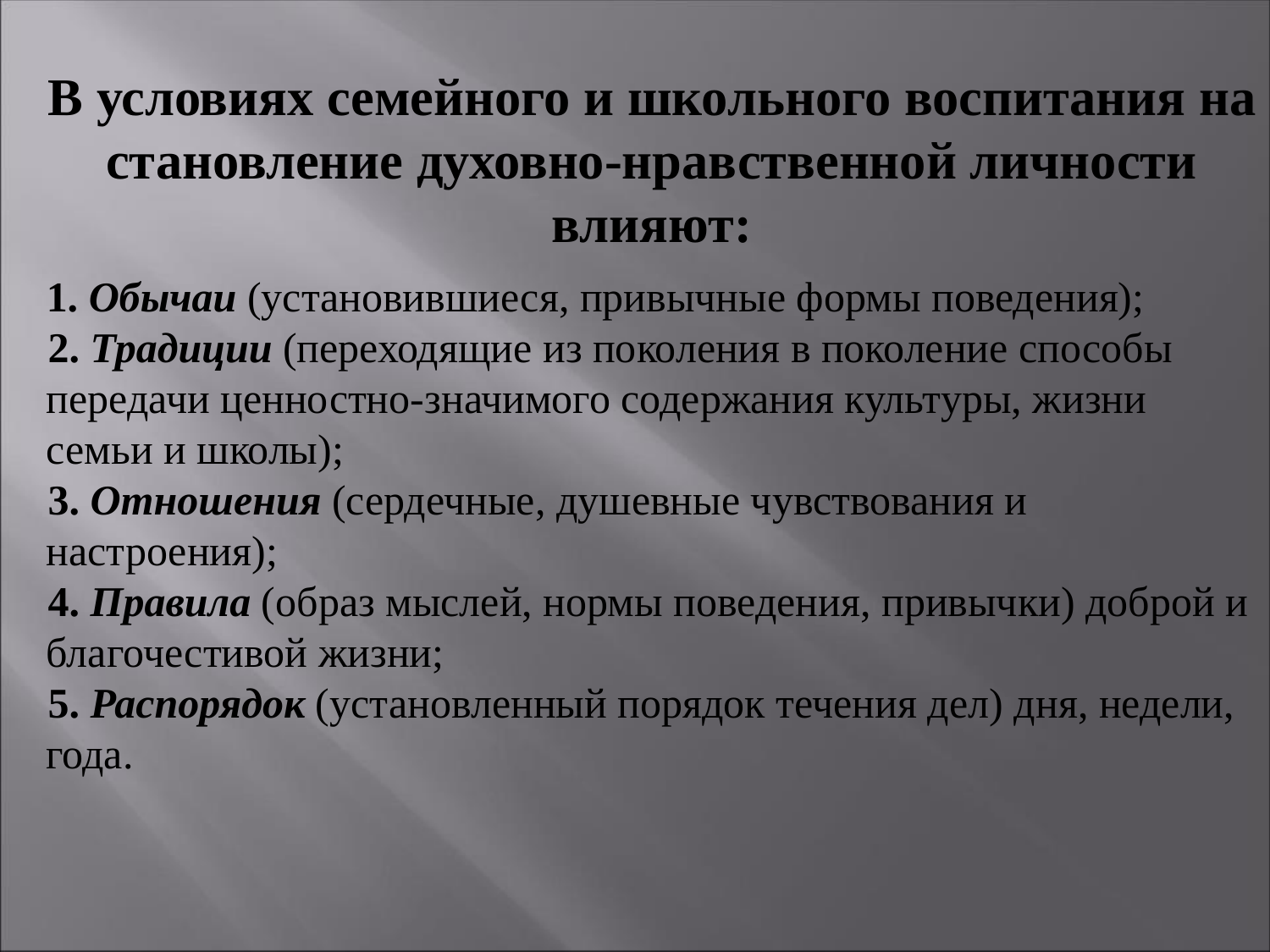

В условиях семейного и школьного воспитания на становление духовно-нравственной личности влияют:
1. Обычаи (установившиеся, привычные формы поведения);
2. Традиции (переходящие из поколения в поколение способы передачи ценностно-значимого содержания культуры, жизни семьи и школы);
3. Отношения (сердечные, душевные чувствования и настроения);
4. Правила (образ мыслей, нормы поведения, привычки) доброй и благочестивой жизни;
5. Распорядок (установленный порядок течения дел) дня, недели, года.